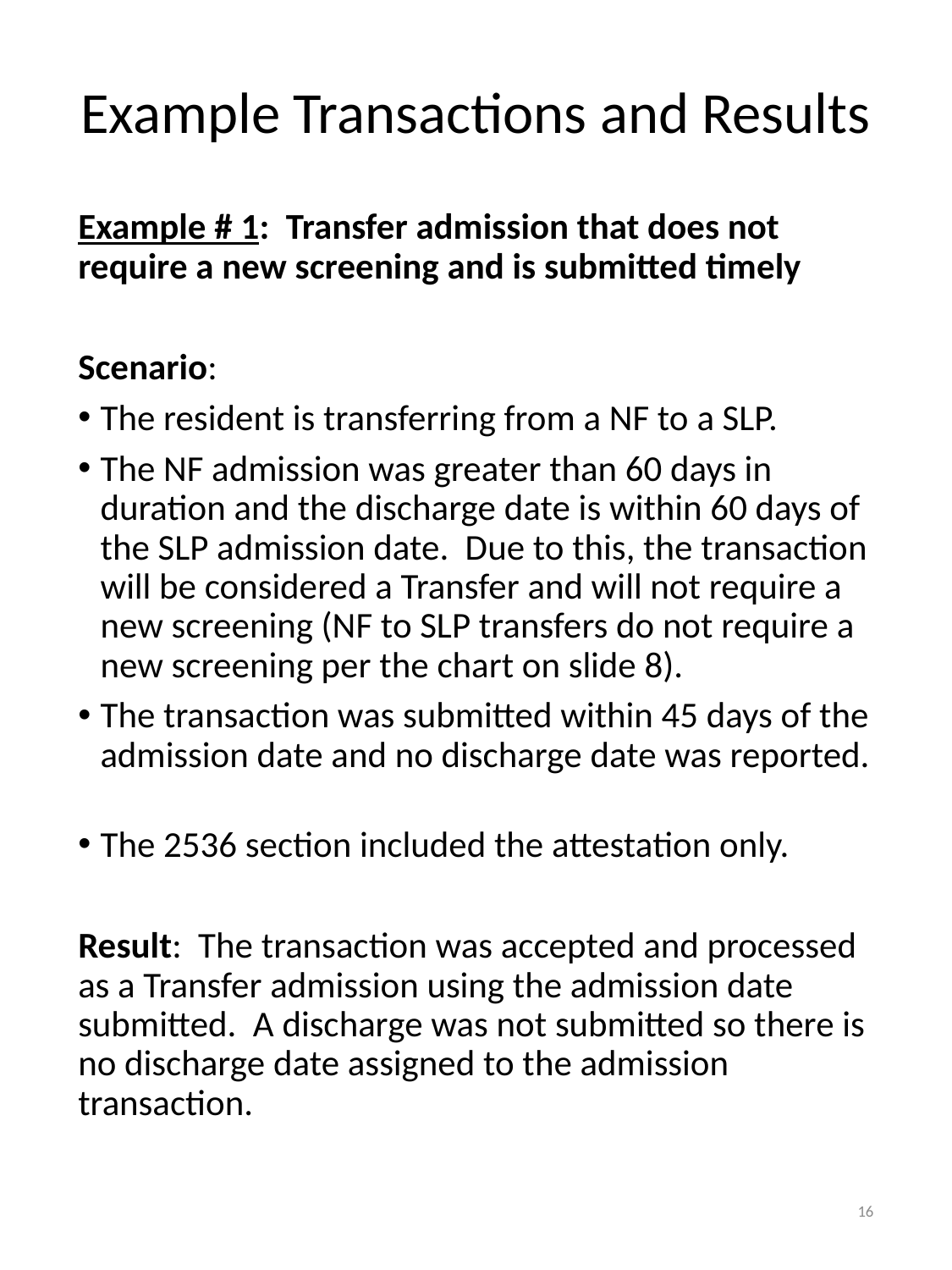

# Example Transactions and Results
Example # 1:  Transfer admission that does not require a new screening and is submitted timely

Scenario:
The resident is transferring from a NF to a SLP.
The NF admission was greater than 60 days in duration and the discharge date is within 60 days of the SLP admission date.  Due to this, the transaction will be considered a Transfer and will not require a new screening (NF to SLP transfers do not require a new screening per the chart on slide 8).
The transaction was submitted within 45 days of the admission date and no discharge date was reported.
The 2536 section included the attestation only.

Result:  The transaction was accepted and processed as a Transfer admission using the admission date submitted.  A discharge was not submitted so there is no discharge date assigned to the admission transaction.

16